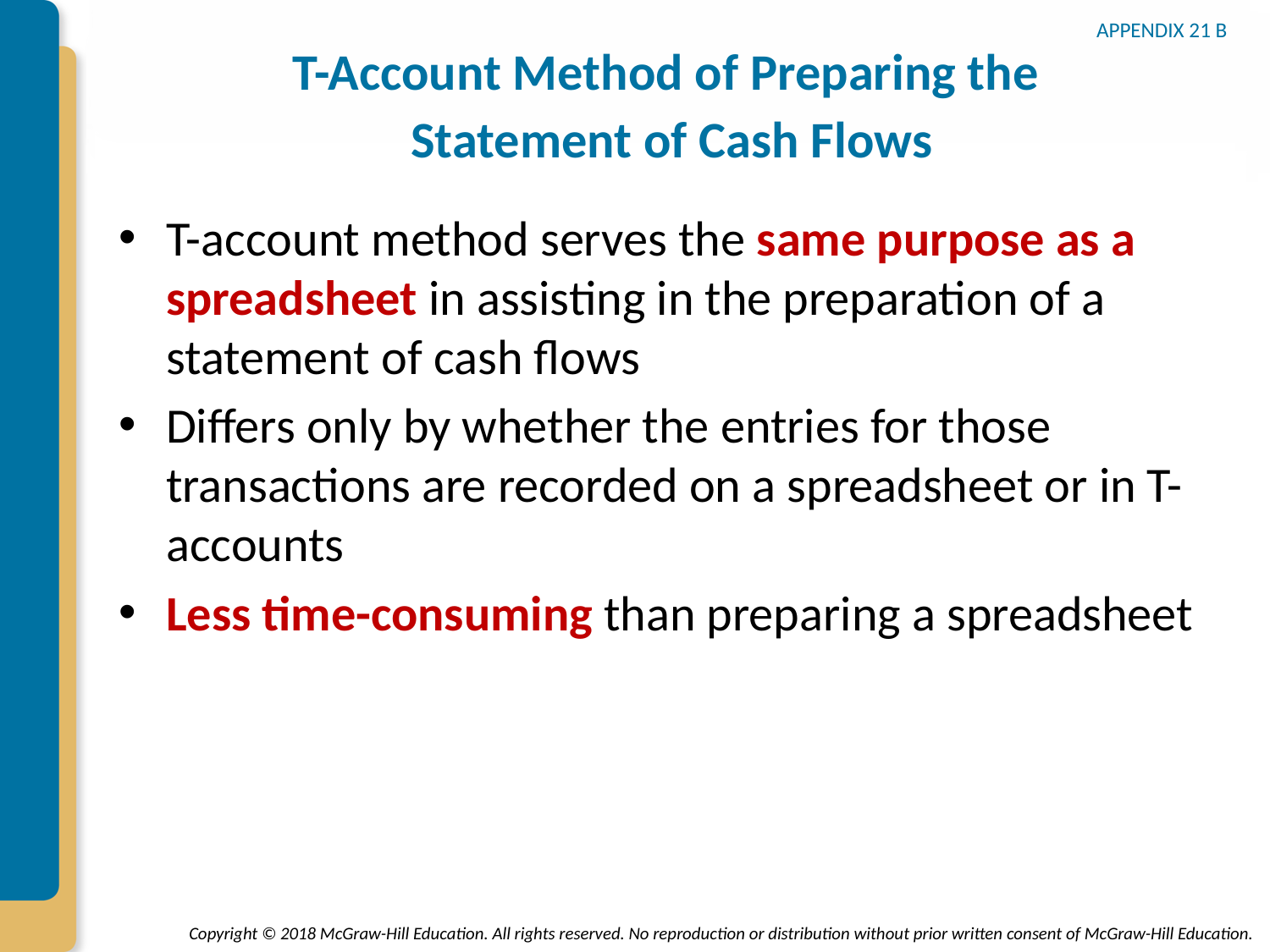

# T-Account Method of Preparing the Statement of Cash Flows
APPENDIX 21 B
T-account method serves the same purpose as a spreadsheet in assisting in the preparation of a statement of cash flows
Differs only by whether the entries for those transactions are recorded on a spreadsheet or in T-accounts
Less time-consuming than preparing a spreadsheet